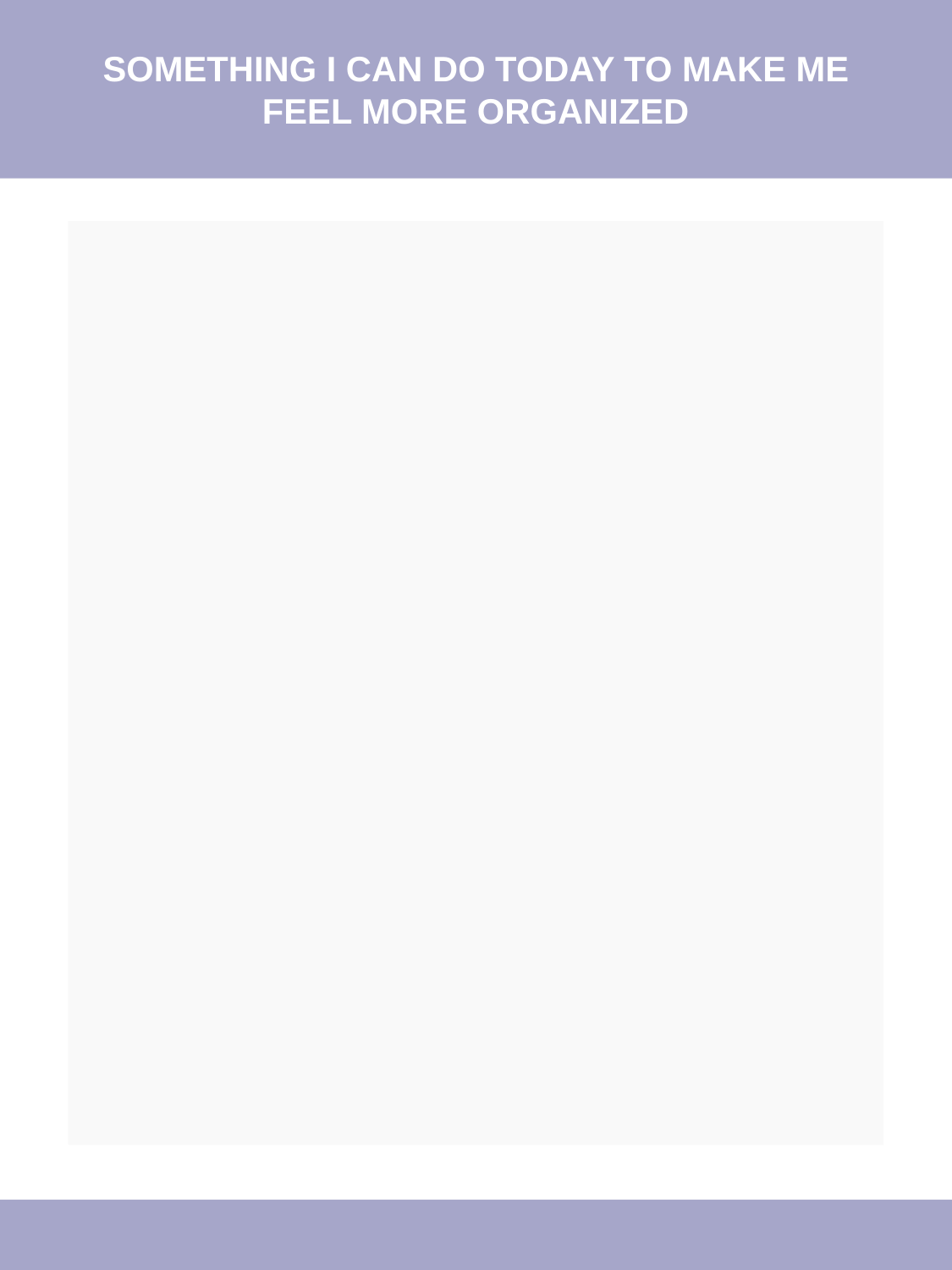

SOMETHING I CAN DO TODAY TO MAKE ME FEEL MORE ORGANIZED